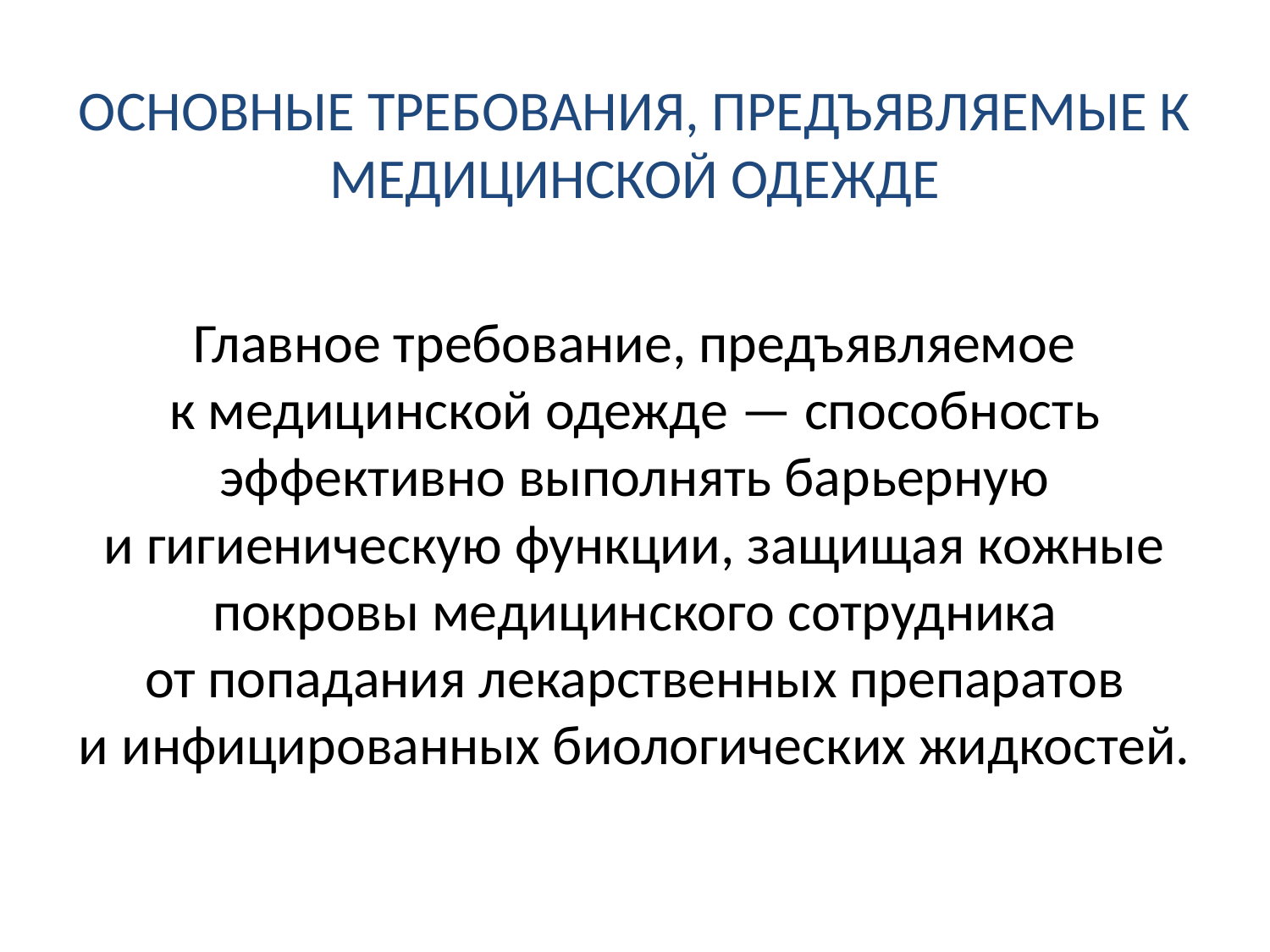

# ОСНОВНЫЕ ТРЕБОВАНИЯ, ПРЕДЪЯВЛЯЕМЫЕ К МЕДИЦИНСКОЙ ОДЕЖДЕ

Главное требование, предъявляемое к медицинской одежде — способность эффективно выполнять барьерную и гигиеническую функции, защищая кожные покровы медицинского сотрудника от попадания лекарственных препаратов и инфицированных биологических жидкостей.